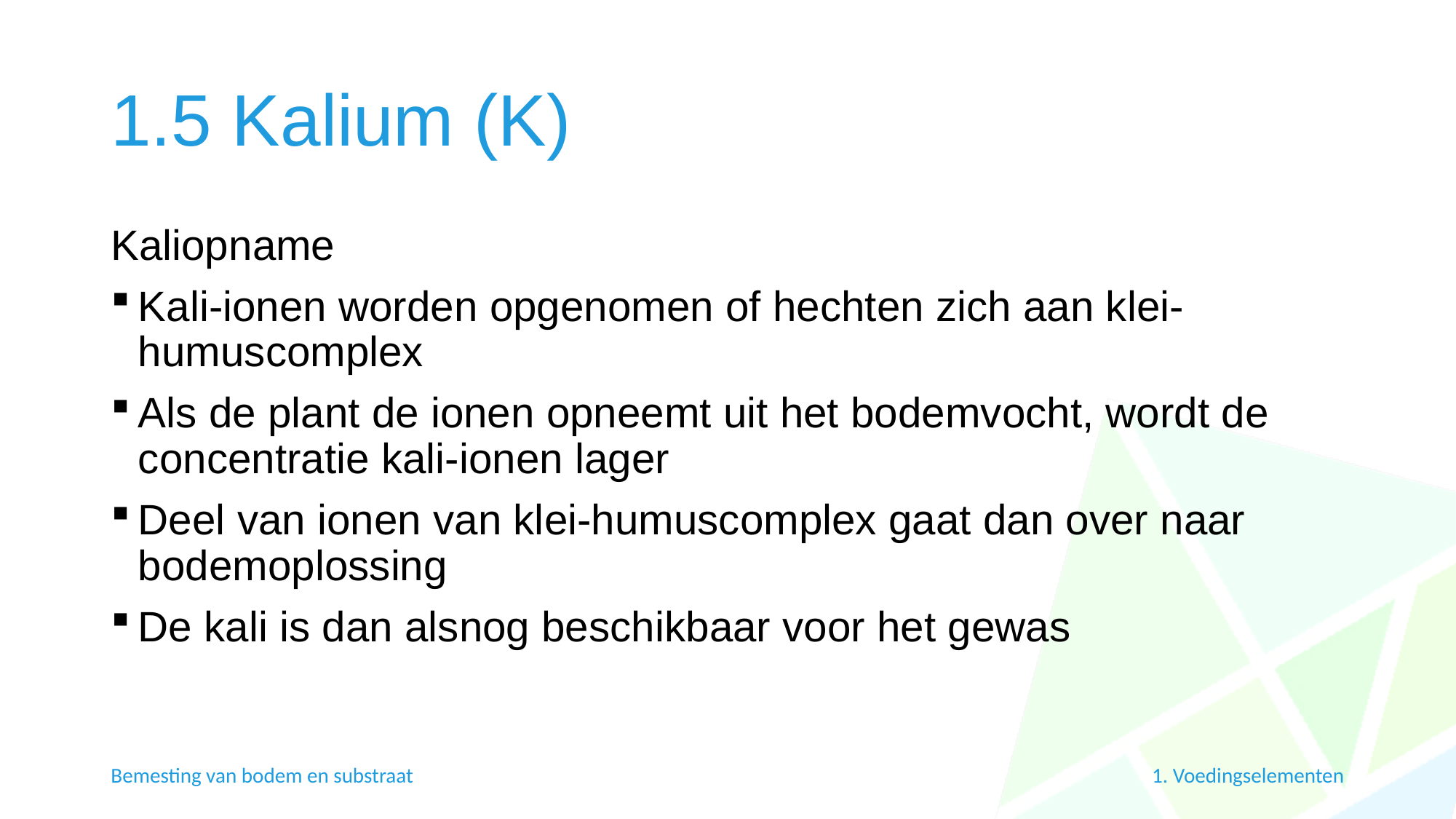

# 1.5 Kalium (K)
Kaliopname
Kali-ionen worden opgenomen of hechten zich aan klei-humuscomplex
Als de plant de ionen opneemt uit het bodemvocht, wordt de concentratie kali-ionen lager
Deel van ionen van klei-humuscomplex gaat dan over naar bodemoplossing
De kali is dan alsnog beschikbaar voor het gewas

Bemesting van bodem en substraat

1. Voedingselementen